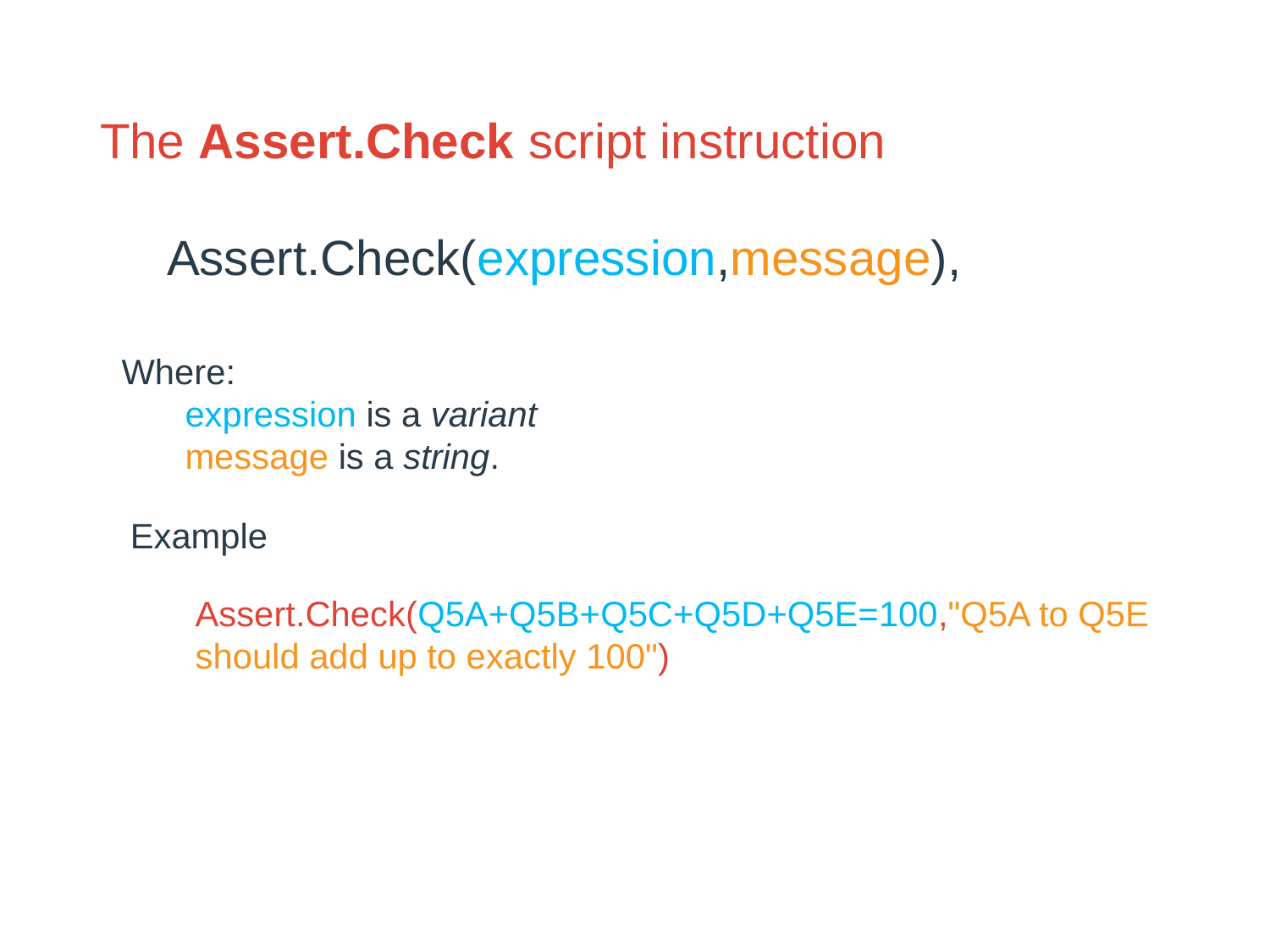

# The Assert.Check script instruction
Assert.Check(expression,message),
Where:
expression is a variant
message is a string.
Example
Assert.Check(Q5A+Q5B+Q5C+Q5D+Q5E=100,"Q5A to Q5E should add up to exactly 100")